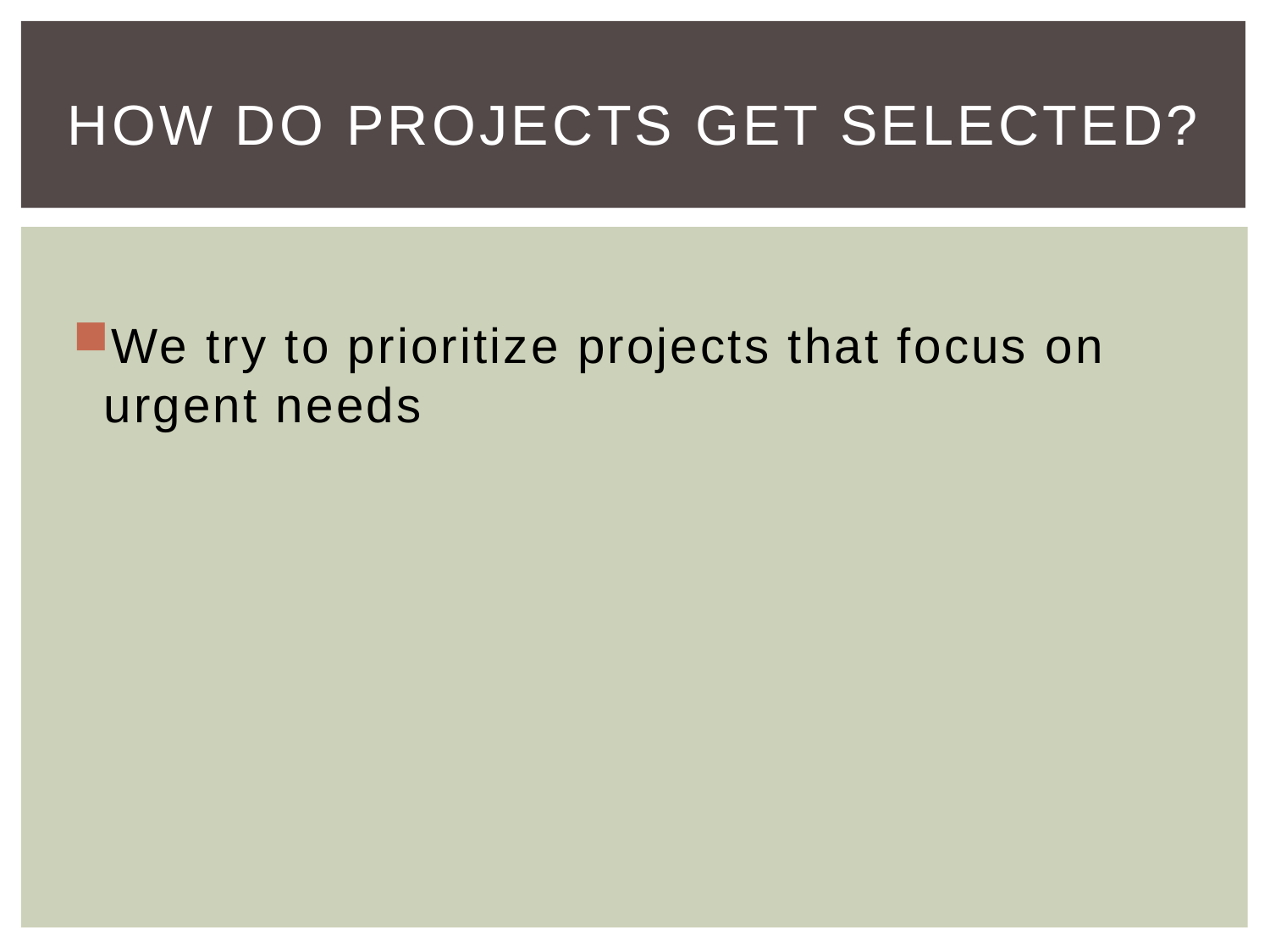

# How do projects get selected?

We try to prioritize projects that focus on urgent needs